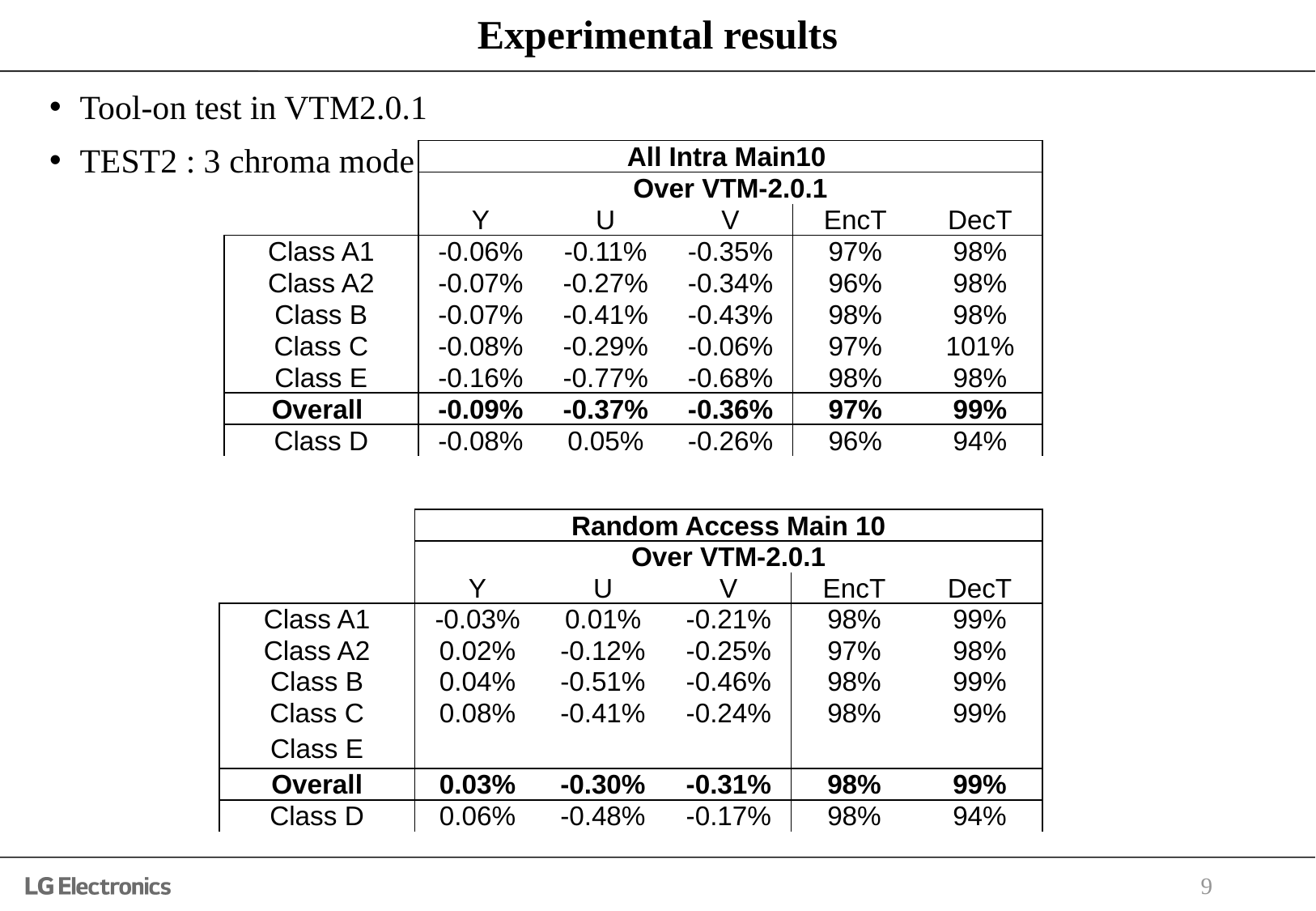

# Experimental results
Tool-on test in VTM2.0.1
TEST2 : 3 chroma mode

|  | All Intra Main10 |  |  |  |  |
| --- | --- | --- | --- | --- | --- |
|  | Over VTM-2.0.1 |  |  |  |  |
|  | Y | U | V | EncT | DecT |
| Class A1 | -0.06% | -0.11% | -0.35% | 97% | 98% |
| Class A2 | -0.07% | -0.27% | -0.34% | 96% | 98% |
| Class B | -0.07% | -0.41% | -0.43% | 98% | 98% |
| Class C | -0.08% | -0.29% | -0.06% | 97% | 101% |
| Class E | -0.16% | -0.77% | -0.68% | 98% | 98% |
| Overall | -0.09% | -0.37% | -0.36% | 97% | 99% |
| Class D | -0.08% | 0.05% | -0.26% | 96% | 94% |
|  | Random Access Main 10 |  |  |  |  |
| --- | --- | --- | --- | --- | --- |
|  | Over VTM-2.0.1 |  |  |  |  |
|  | Y | U | V | EncT | DecT |
| Class A1 | -0.03% | 0.01% | -0.21% | 98% | 99% |
| Class A2 | 0.02% | -0.12% | -0.25% | 97% | 98% |
| Class B | 0.04% | -0.51% | -0.46% | 98% | 99% |
| Class C | 0.08% | -0.41% | -0.24% | 98% | 99% |
| Class E |  |  |  |  |  |
| Overall | 0.03% | -0.30% | -0.31% | 98% | 99% |
| Class D | 0.06% | -0.48% | -0.17% | 98% | 94% |
9